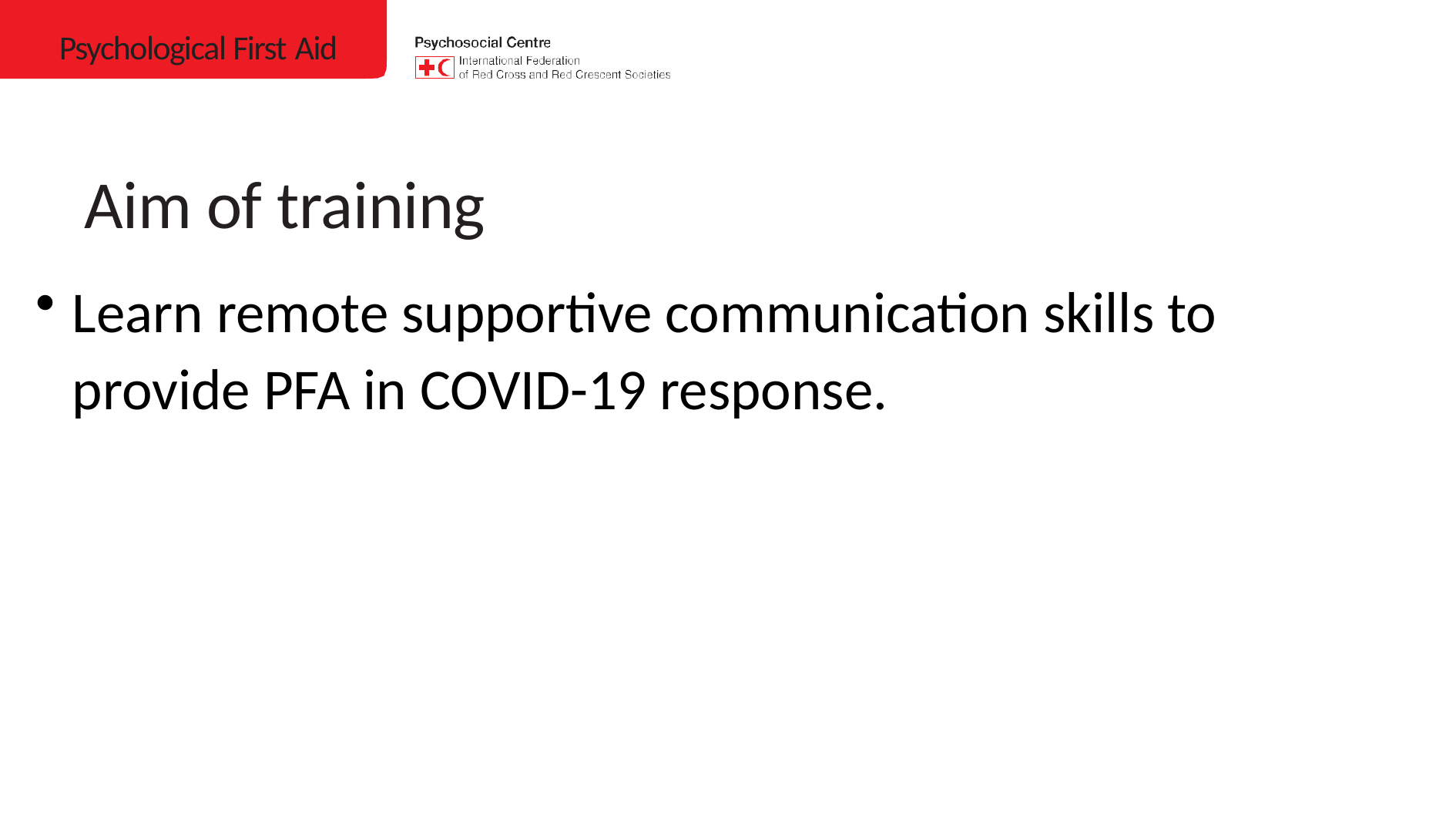

# Psychological First Aid
Module 2 Basic PFA

Aim of training
Learn remote supportive communication skills to provide PFA in COVID-19 response.